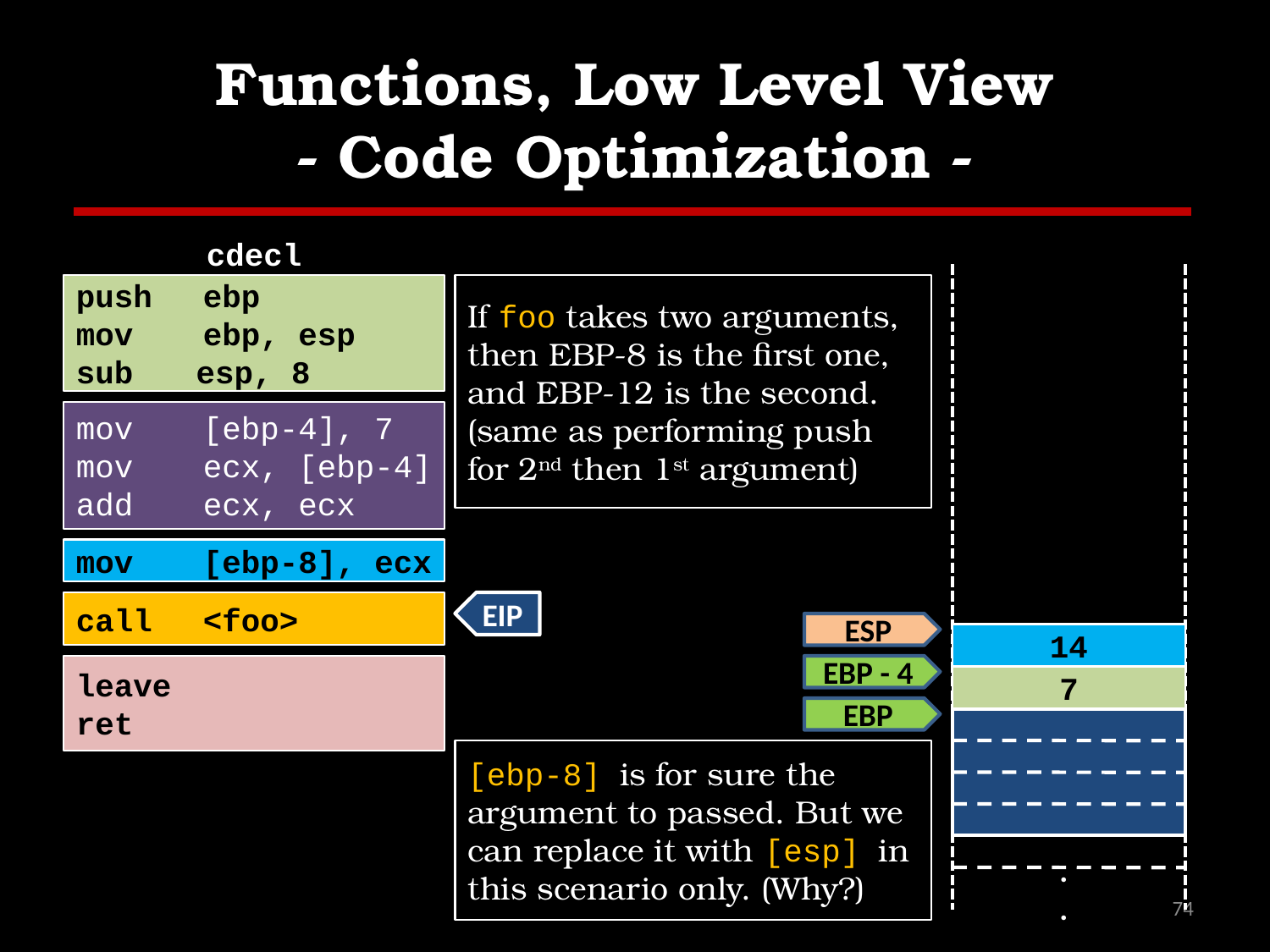

# Functions, Low Level View - Code Optimization -
cdecl
push	ebp
mov	ebp, esp
sub	esp, 8
If foo takes two arguments, then EBP-8 is the first one, and EBP-12 is the second. (same as performing push for 2nd then 1st argument)
mov	[ebp-4], 7
mov	ecx, [ebp-4]
add	ecx, ecx
mov	[ebp-8], ecx
call	<foo>
EIP
ESP
14
leave
ret
EBP - 4
7
EBP

[ebp-8] is for sure the argument to passed. But we can replace it with [esp] in this scenario only. (Why?)
.
.
74